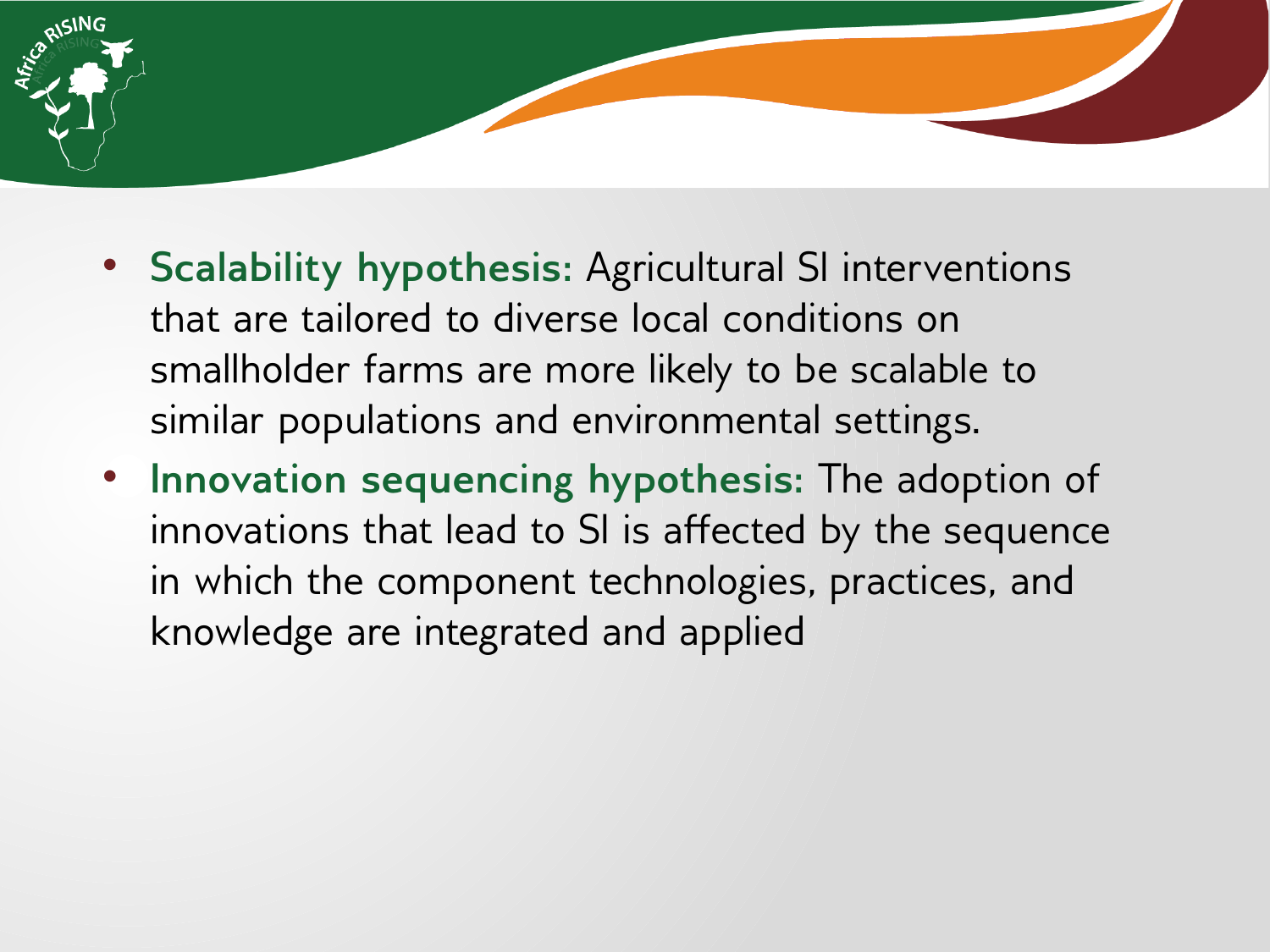

Scalability hypothesis: Agricultural SI interventions that are tailored to diverse local conditions on smallholder farms are more likely to be scalable to similar populations and environmental settings.
Innovation sequencing hypothesis: The adoption of innovations that lead to SI is affected by the sequence in which the component technologies, practices, and knowledge are integrated and applied